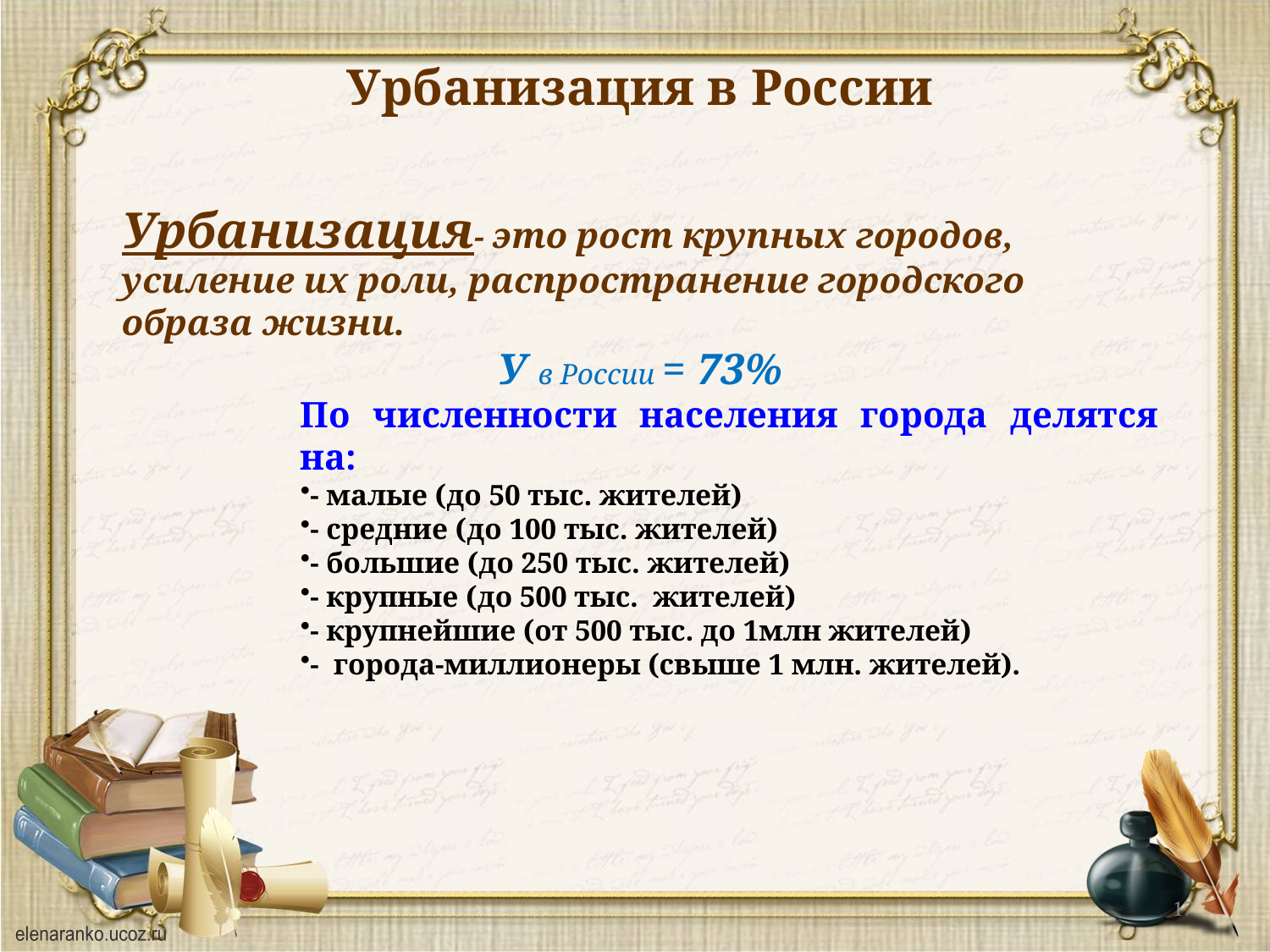

Урбанизация в России
Урбанизация- это рост крупных городов, усиление их роли, распространение городского образа жизни.
У в России = 73%
По численности населения города делятся на:
- малые (до 50 тыс. жителей)
- средние (до 100 тыс. жителей)
- большие (до 250 тыс. жителей)
- крупные (до 500 тыс.  жителей)
- крупнейшие (от 500 тыс. до 1млн жителей)
-  города-миллионеры (свыше 1 млн. жителей).
17